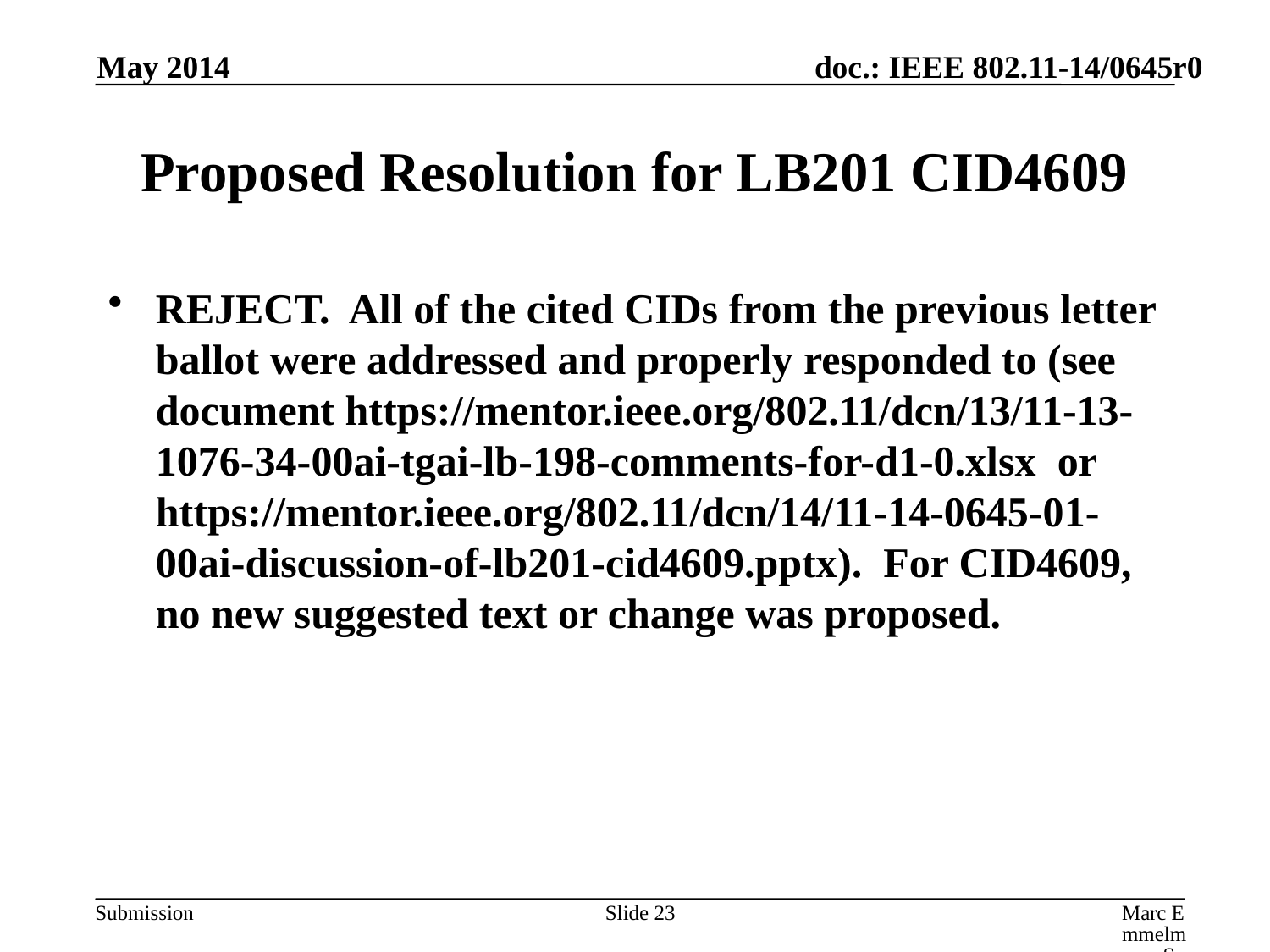

May 2014
# Proposed Resolution for LB201 CID4609
REJECT.  All of the cited CIDs from the previous letter ballot were addressed and properly responded to (see document https://mentor.ieee.org/802.11/dcn/13/11-13-1076-34-00ai-tgai-lb-198-comments-for-d1-0.xlsx  or https://mentor.ieee.org/802.11/dcn/14/11-14-0645-01-00ai-discussion-of-lb201-cid4609.pptx).  For CID4609, no new suggested text or change was proposed.
Slide 23
Marc Emmelmann, Self